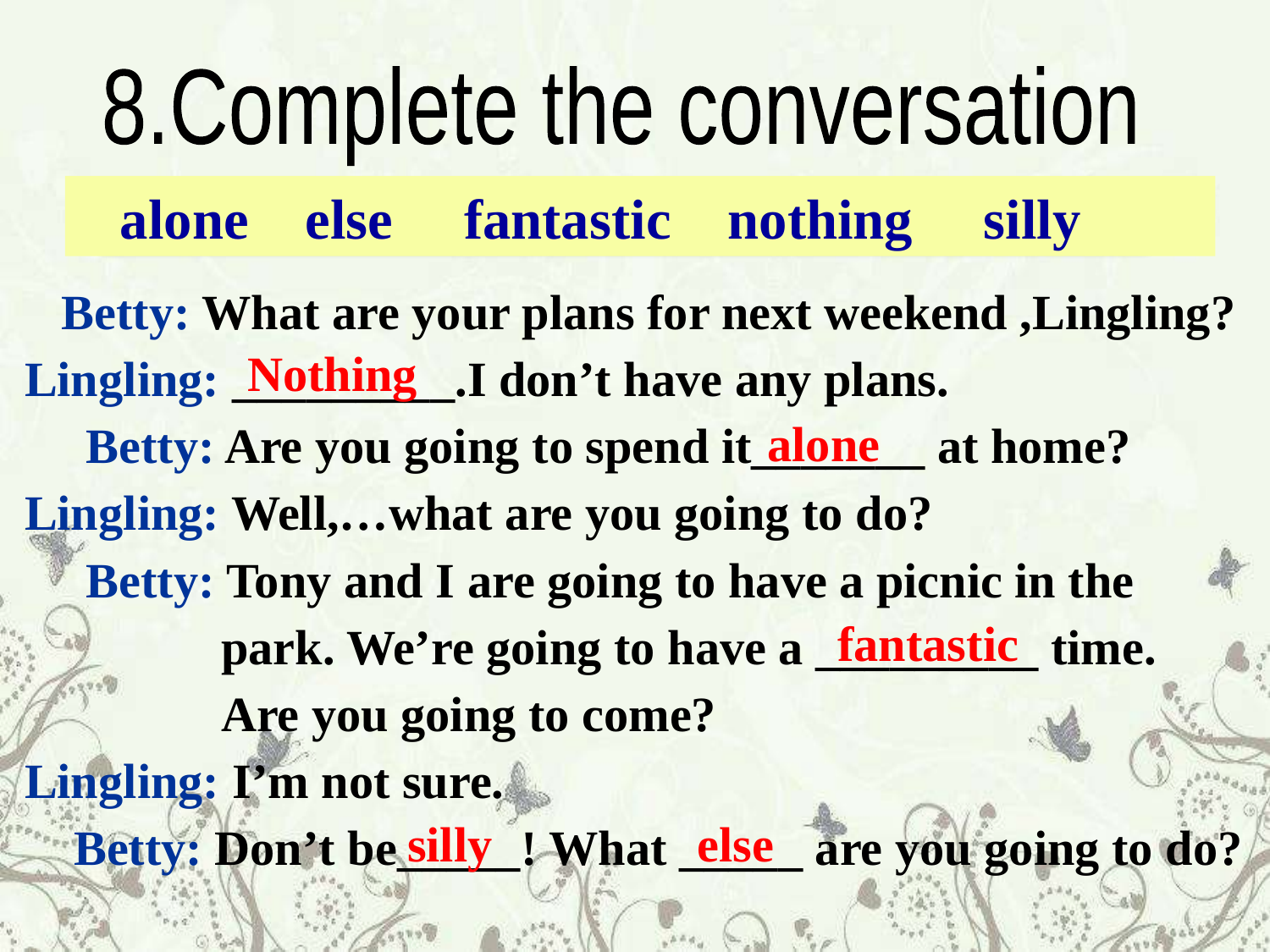

8.Complete the conversation
   alone    else     fantastic    nothing     silly

    Betty: What are your plans for next weekend ,Lingling?
 Lingling: _________.I don’t have any plans.
      Betty: Are you going to spend it_______ at home?
 Lingling: Well,…what are you going to do?
      Betty: Tony and I are going to have a picnic in the
                 park. We’re going to have a _________ time.
                 Are you going to come?
 Lingling: I’m not sure.
     Betty: Don’t be_____! What _____ are you going to do?
Nothing
alone
fantastic
silly
else